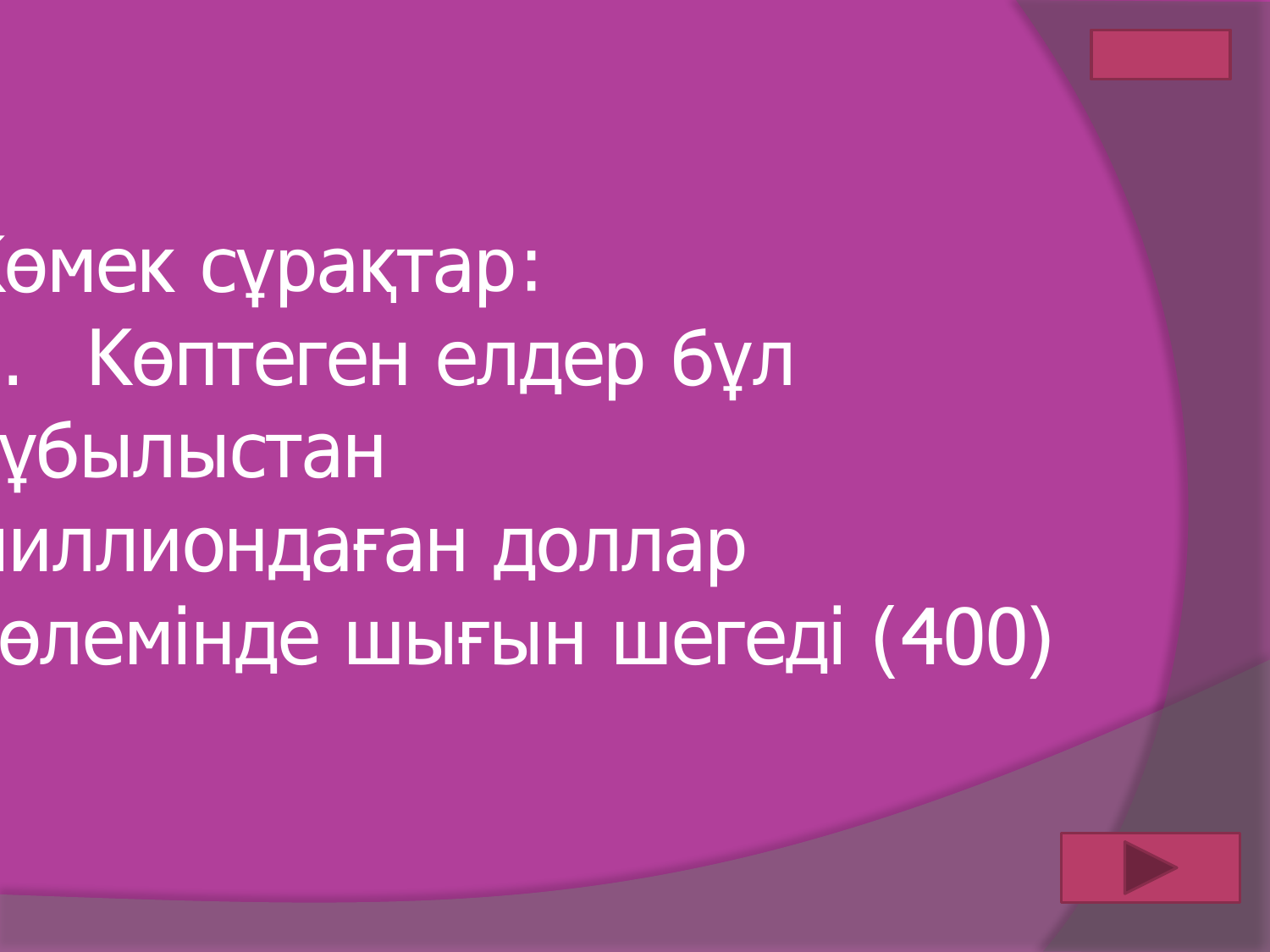

Көмек сұрақтар:
Көптеген елдер бұл
құбылыстан
миллиондаған доллар
көлемінде шығын шегеді (400)